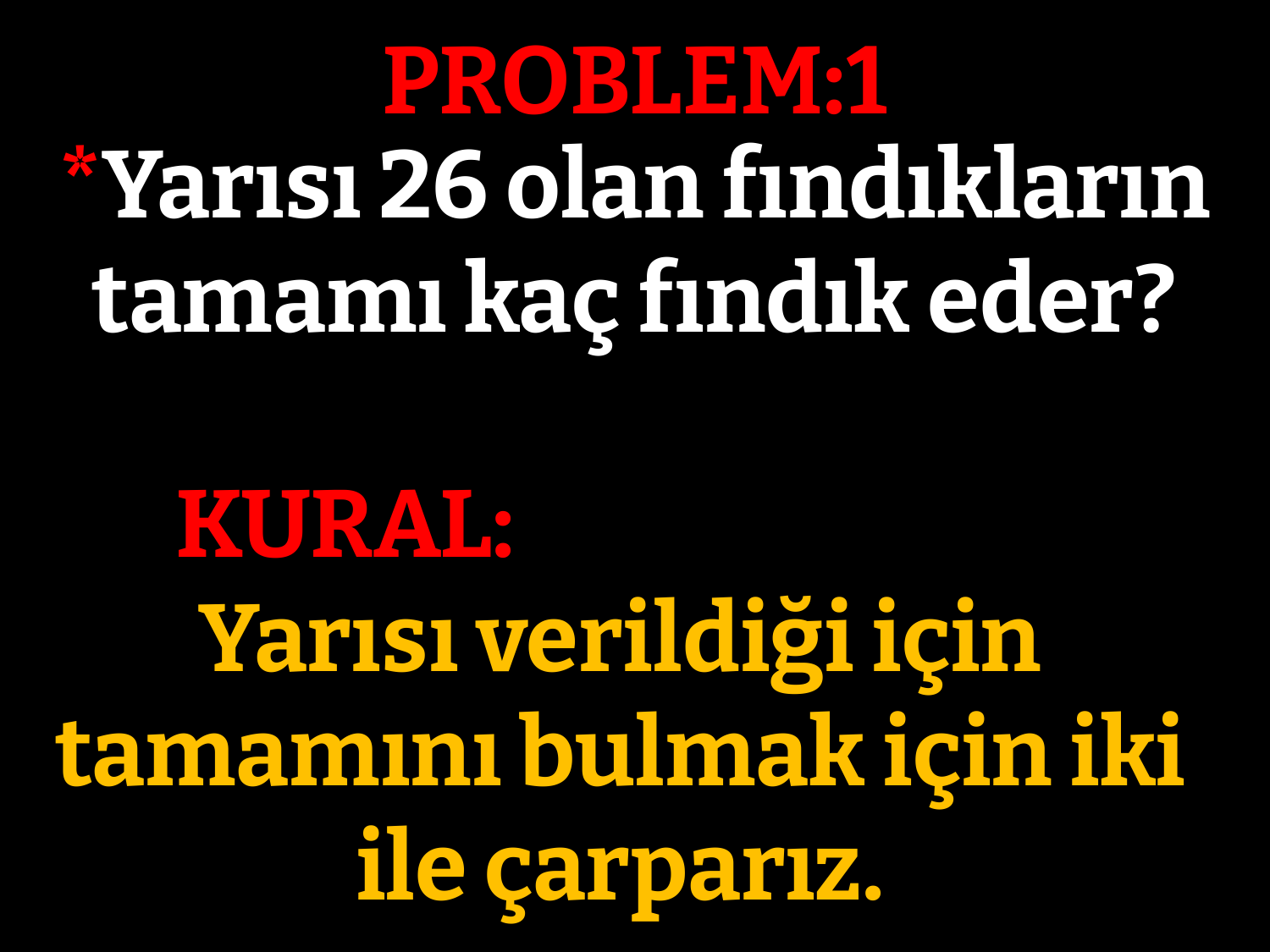

PROBLEM:1
*Yarısı 26 olan fındıkların tamamı kaç fındık eder?
KURAL:www.sorubak.com
Yarısı verildiği için tamamını bulmak için iki ile çarparız.